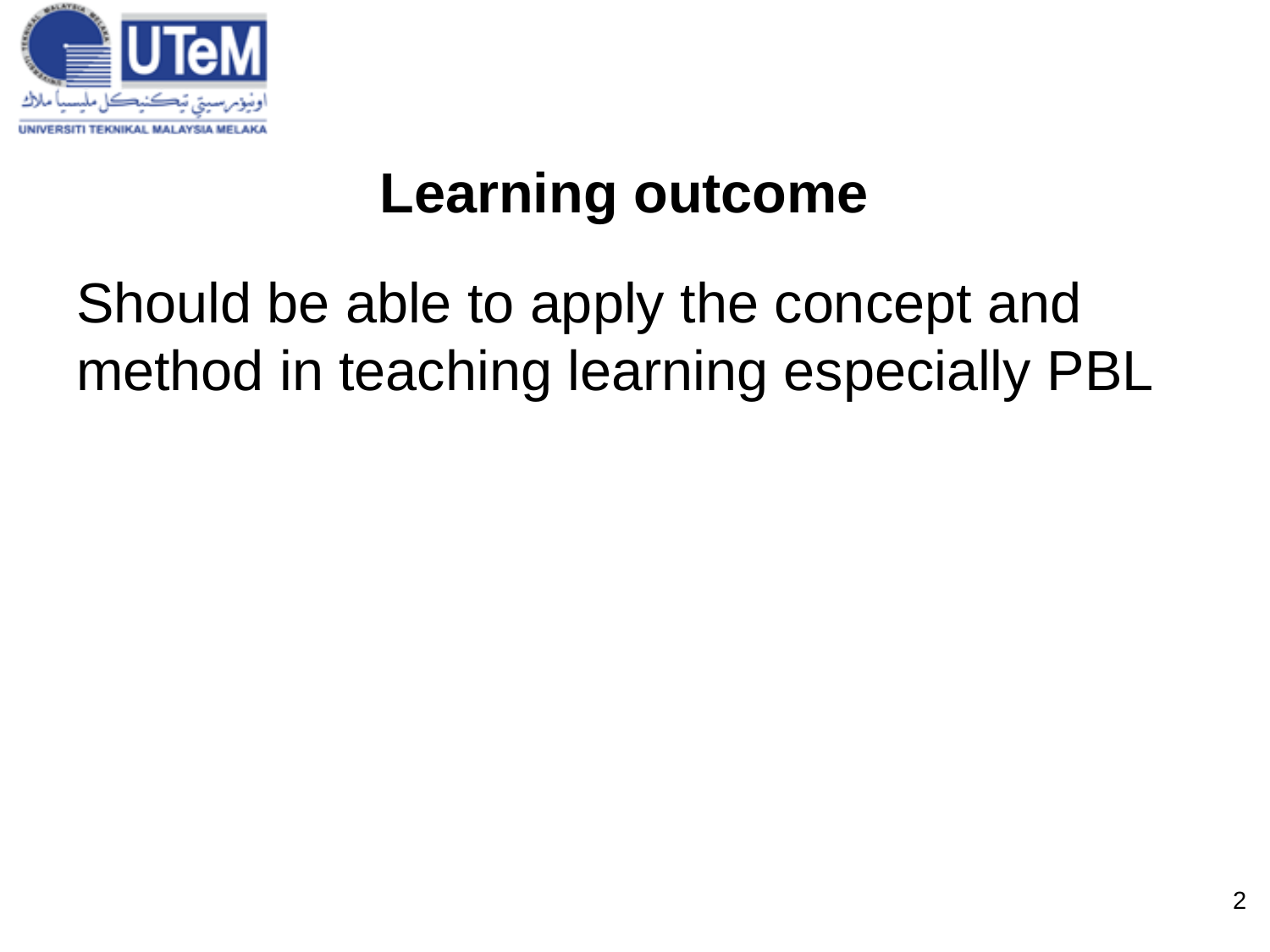

2
# Learning outcome
Should be able to apply the concept and method in teaching learning especially PBL